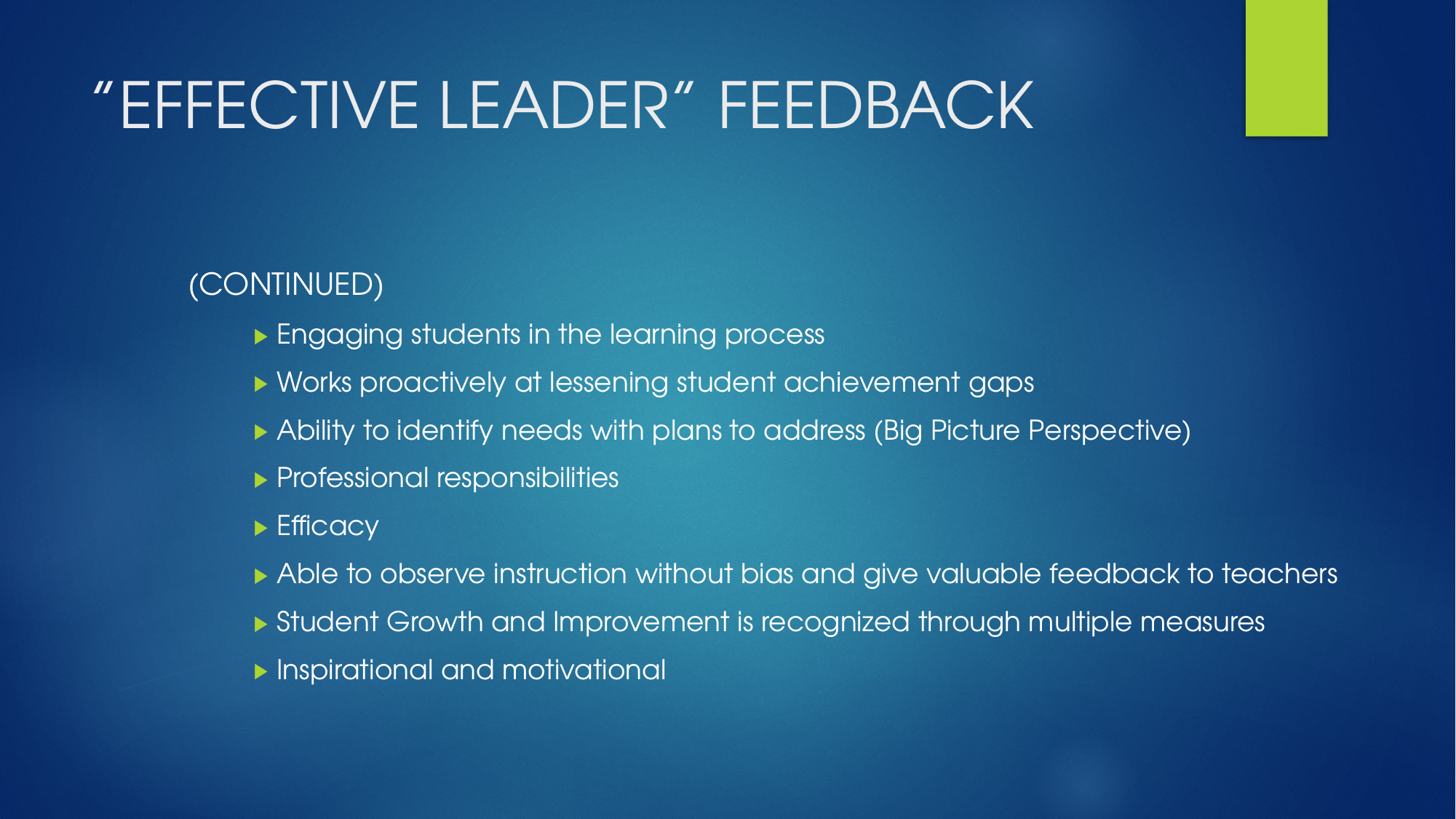

# ”EFFECTIVE LEADER” FEEDBACK
(CONTINUED)
Engaging students in the learning process
Works proactively at lessening student achievement gaps
Ability to identify needs with plans to address (Big Picture Perspective)
Professional responsibilities
Efficacy
Able to observe instruction without bias and give valuable feedback to teachers
Student Growth and Improvement is recognized through multiple measures
Inspirational and motivational